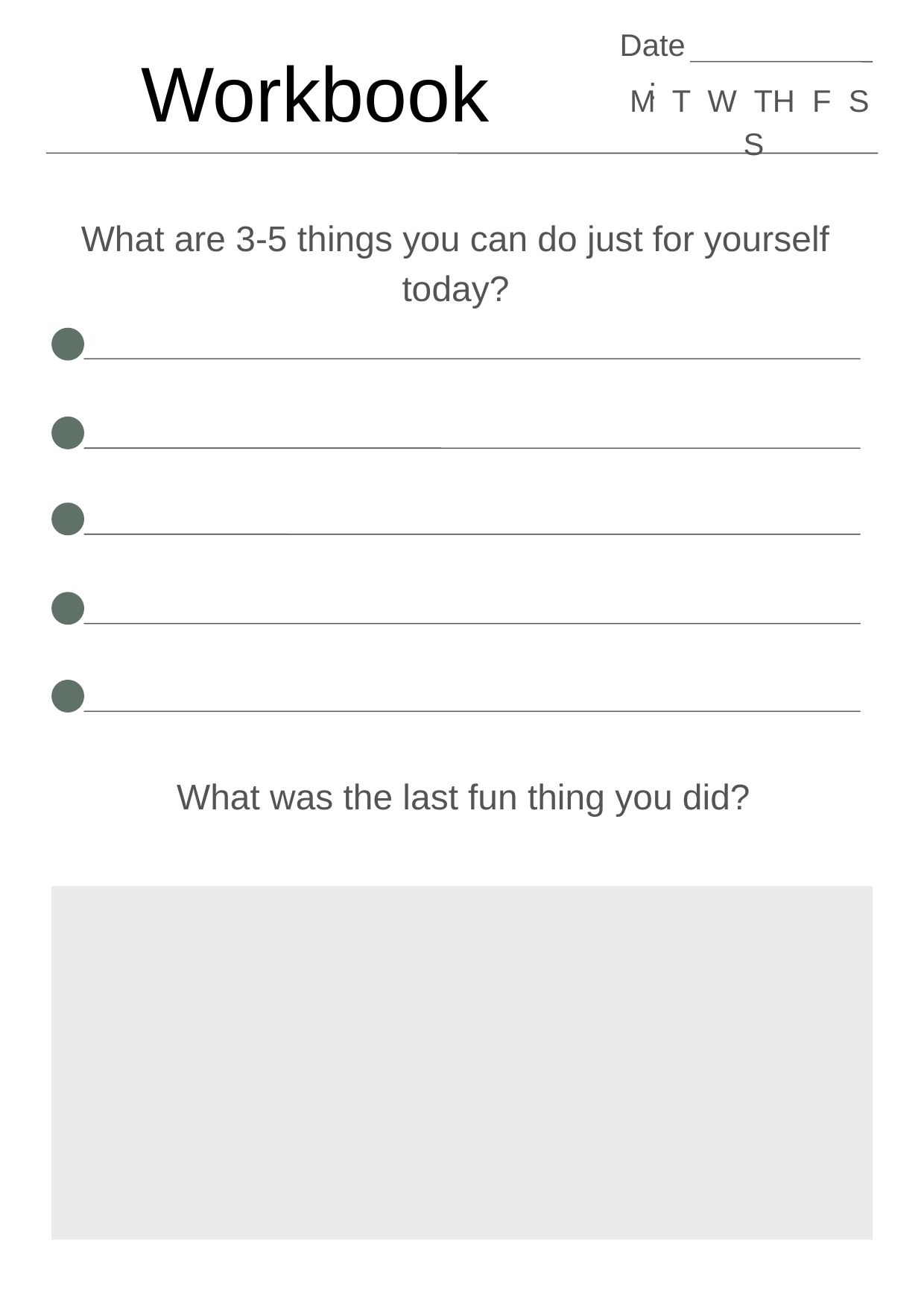

Date:
Workbook

M  T  W  TH  F  S  S

What are 3-5 things you can do just for yourself today?

What was the last fun thing you did?